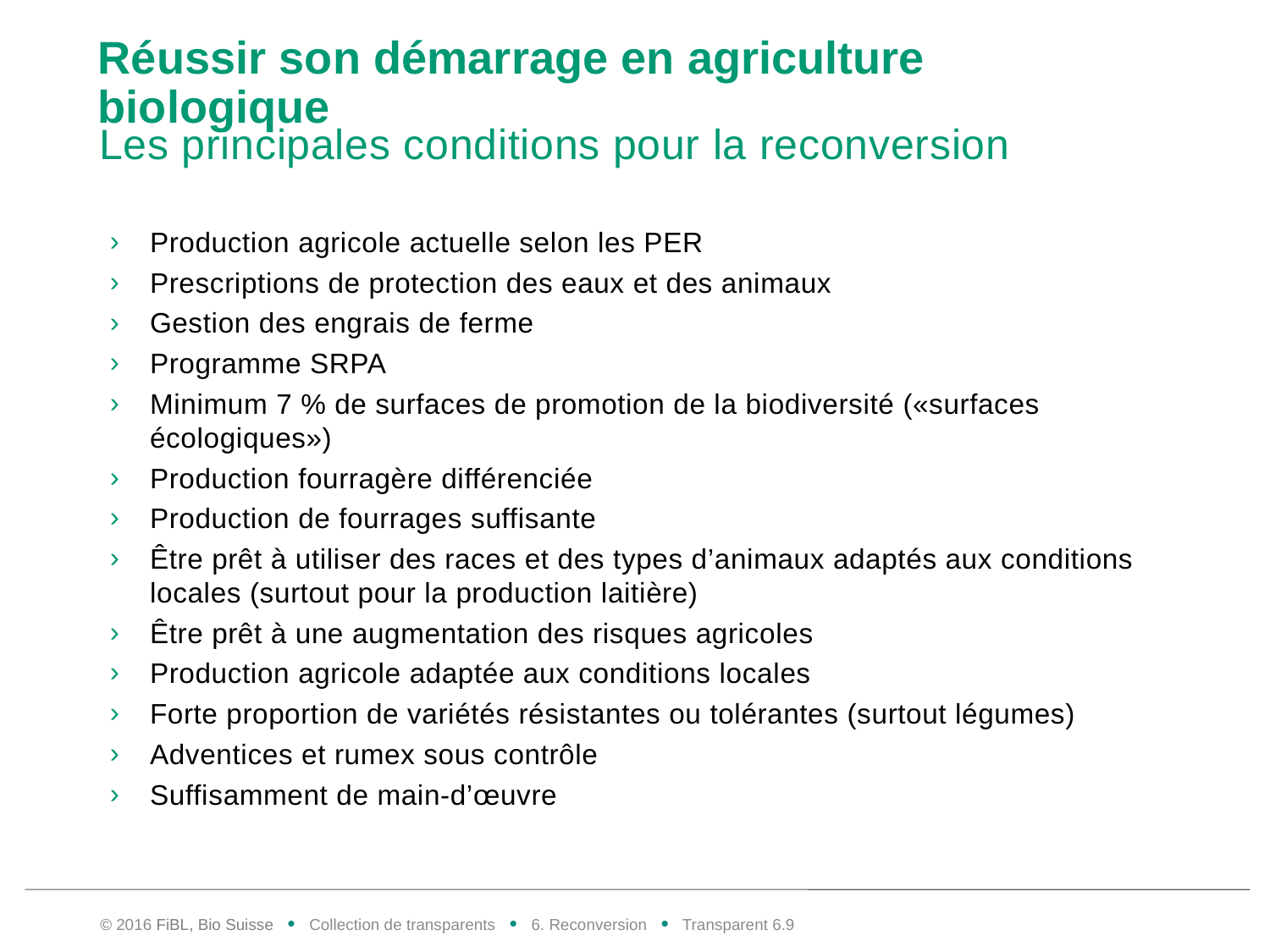

# Réussir son démarrage en agriculture biologique
Les principales conditions pour la reconversion
Production agricole actuelle selon les PER
Prescriptions de protection des eaux et des animaux
Gestion des engrais de ferme
Programme SRPA
Minimum 7 % de surfaces de promotion de la biodiversité («surfaces écologiques»)
Production fourragère différenciée
Production de fourrages suffisante
Être prêt à utiliser des races et des types d’animaux adaptés aux conditions locales (surtout pour la production laitière)
Être prêt à une augmentation des risques agricoles
Production agricole adaptée aux conditions locales
Forte proportion de variétés résistantes ou tolérantes (surtout légumes)
Adventices et rumex sous contrôle
Suffisamment de main-d’œuvre

© 2016 FiBL, Bio Suisse   •   Collection de transparents   •   6. Reconversion   •   Transparent 6.9